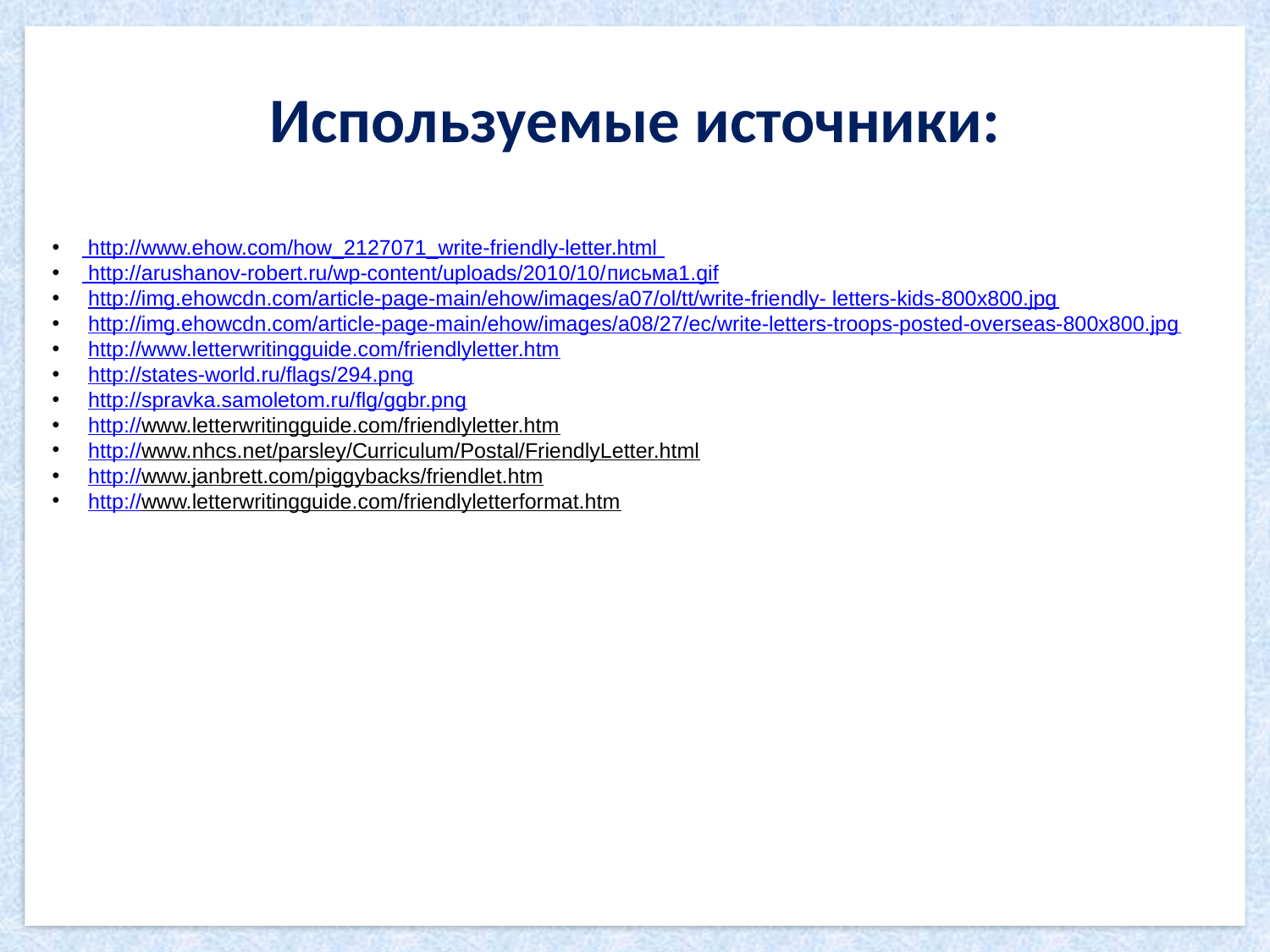

# Используемые источники:
 http://www.ehow.com/how_2127071_write-friendly-letter.html
 http://arushanov-robert.ru/wp-content/uploads/2010/10/письма1.gif
 http://img.ehowcdn.com/article-page-main/ehow/images/a07/ol/tt/write-friendly- letters-kids-800x800.jpg
 http://img.ehowcdn.com/article-page-main/ehow/images/a08/27/ec/write-letters-troops-posted-overseas-800x800.jpg
 http://www.letterwritingguide.com/friendlyletter.htm
 http://states-world.ru/flags/294.png
 http://spravka.samoletom.ru/flg/ggbr.png
 http://www.letterwritingguide.com/friendlyletter.htm
 http://www.nhcs.net/parsley/Curriculum/Postal/FriendlyLetter.html
 http://www.janbrett.com/piggybacks/friendlet.htm
 http://www.letterwritingguide.com/friendlyletterformat.htm